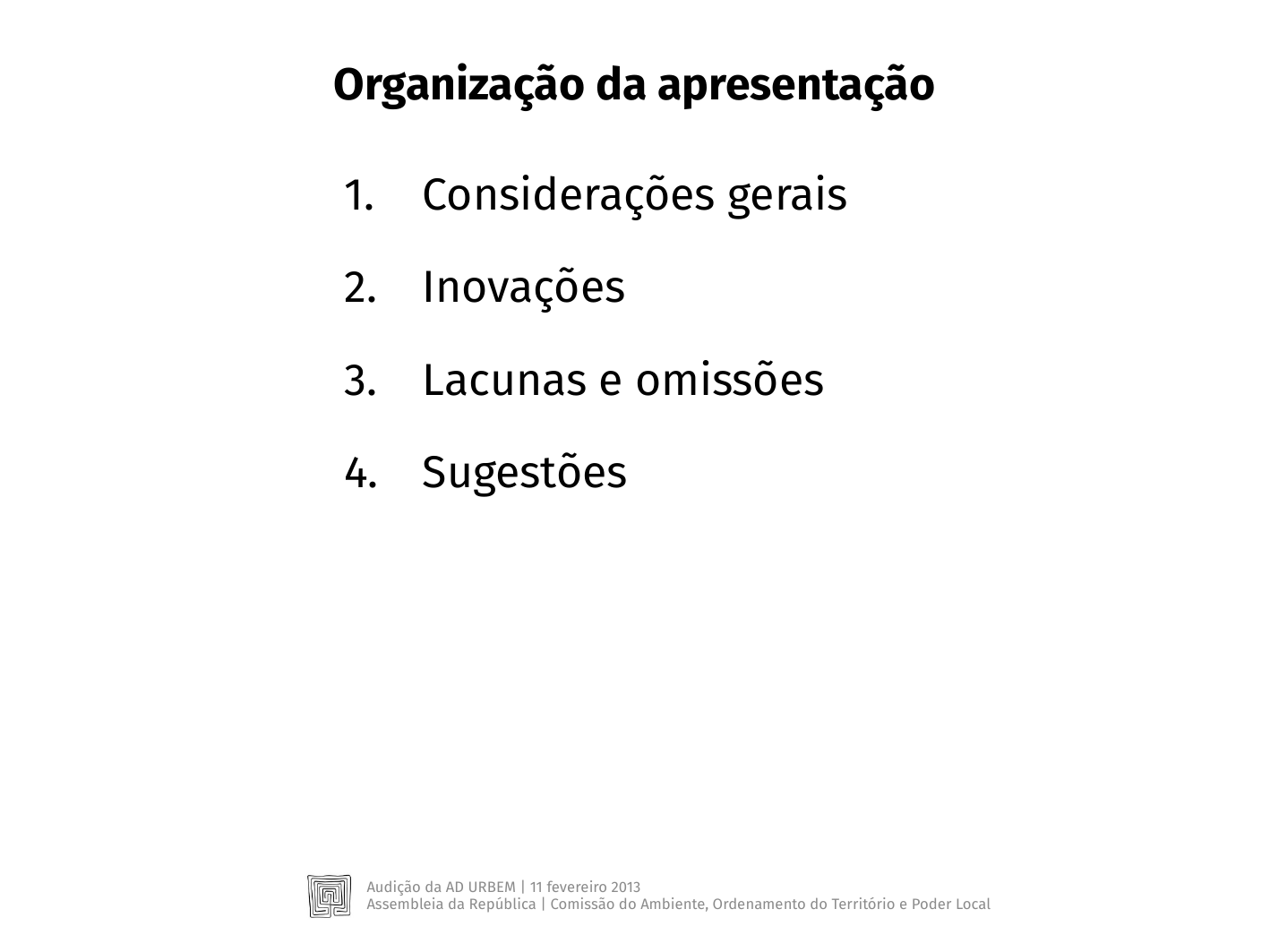

# Organização da apresentação
1.	Considerações gerais
Inovações
Lacunas e omissões
Sugestões
Audição da Ad Urbem | 11 fevereiro 2013
Assembleia da República | Comissão do Ambiente, Ordenamento do Território e Poder Local